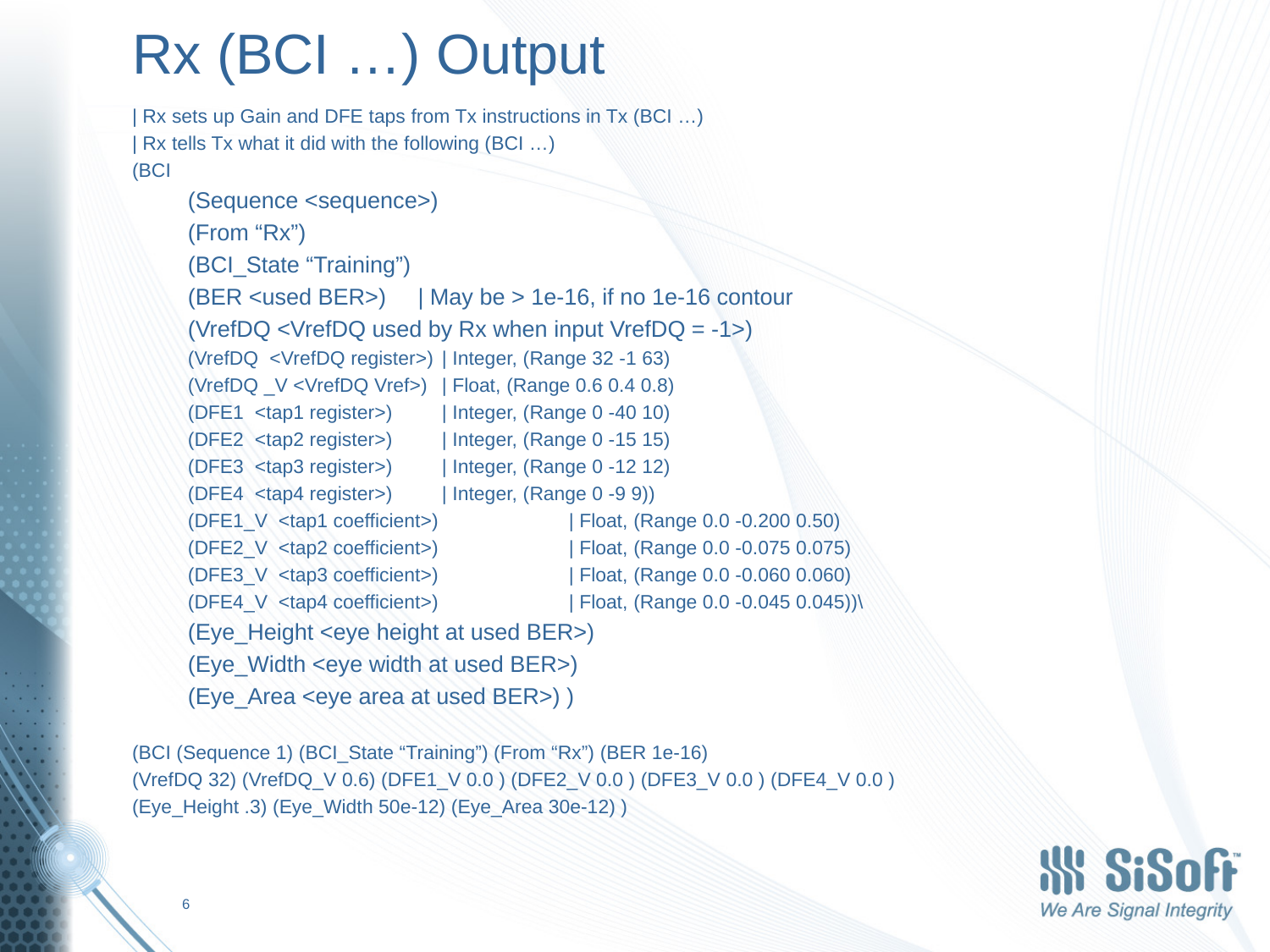

# Rx (BCI …) Output
| Rx sets up Gain and DFE taps from Tx instructions in Tx (BCI …)
| Rx tells Tx what it did with the following (BCI …)
(BCI
(Sequence <sequence>)
(From “Rx”)
(BCI_State “Training”)
(BER <used BER>)     | May be > 1e-16, if no 1e-16 contour
(VrefDQ <VrefDQ used by Rx when input VrefDQ = -1>)
(VrefDQ  <VrefDQ register>)	| Integer, (Range 32 -1 63)
(VrefDQ _V <VrefDQ Vref>)	| Float, (Range 0.6 0.4 0.8)
(DFE1  <tap1 register>) 	| Integer, (Range 0 -40 10)
(DFE2  <tap2 register>) 	| Integer, (Range 0 -15 15)
(DFE3  <tap3 register>) 	| Integer, (Range 0 -12 12)
(DFE4  <tap4 register>) 	| Integer, (Range 0 -9 9))
(DFE1_V  <tap1 coefficient>) 	| Float, (Range 0.0 -0.200 0.50)
(DFE2_V  <tap2 coefficient>) 	| Float, (Range 0.0 -0.075 0.075)
(DFE3_V  <tap3 coefficient>) 	| Float, (Range 0.0 -0.060 0.060)
(DFE4_V  <tap4 coefficient>) 	| Float, (Range 0.0 -0.045 0.045))\
(Eye_Height <eye height at used BER>)
(Eye_Width <eye width at used BER>)
(Eye_Area <eye area at used BER>) )

(BCI (Sequence 1) (BCI_State “Training”) (From “Rx”) (BER 1e-16)
(VrefDQ 32) (VrefDQ_V 0.6) (DFE1_V 0.0 ) (DFE2_V 0.0 ) (DFE3_V 0.0 ) (DFE4_V 0.0 )
(Eye_Height .3) (Eye_Width 50e-12) (Eye_Area 30e-12) )
6